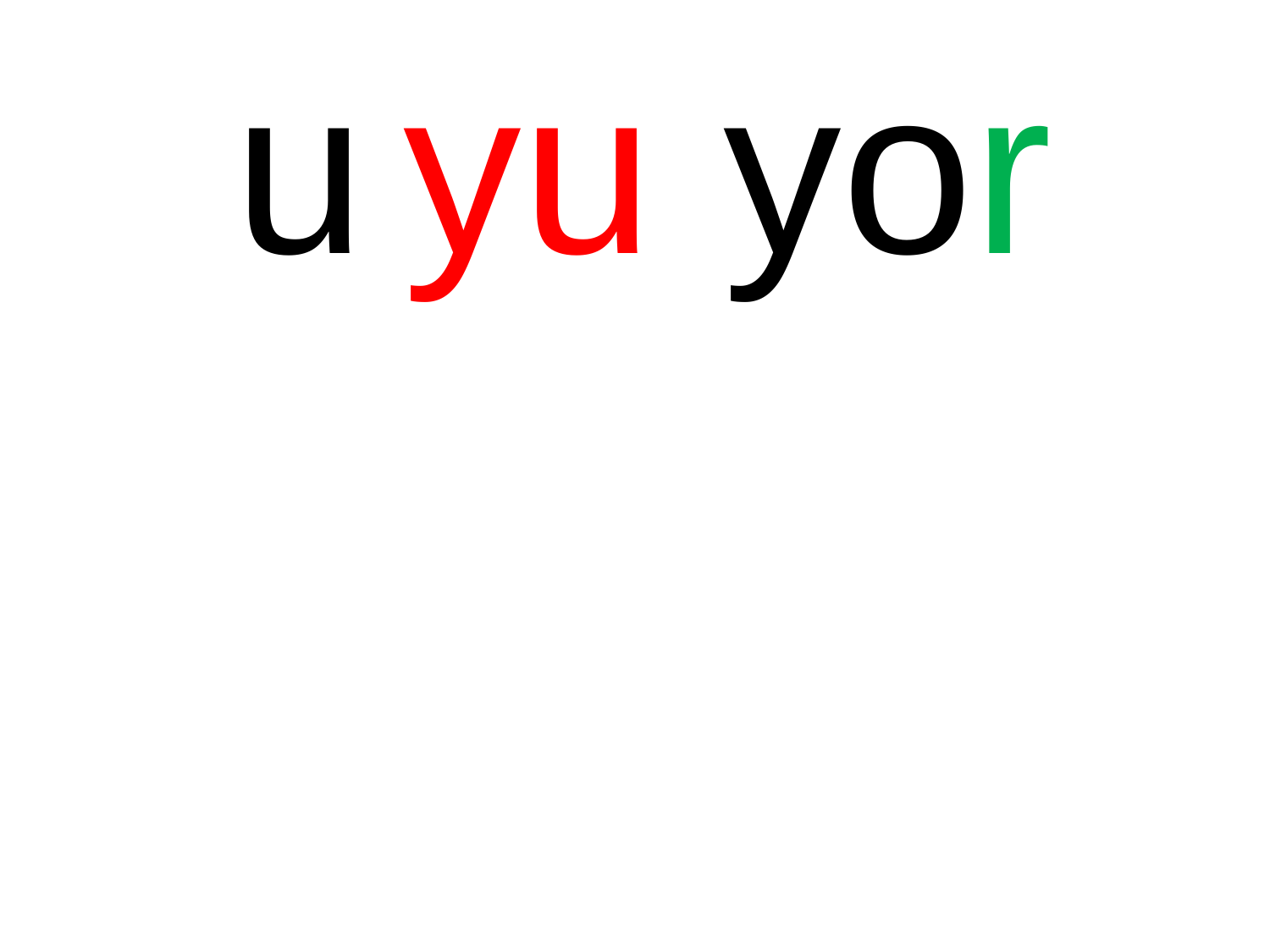

| u |
| --- |
| yu |
| --- |
| yor |
| --- |